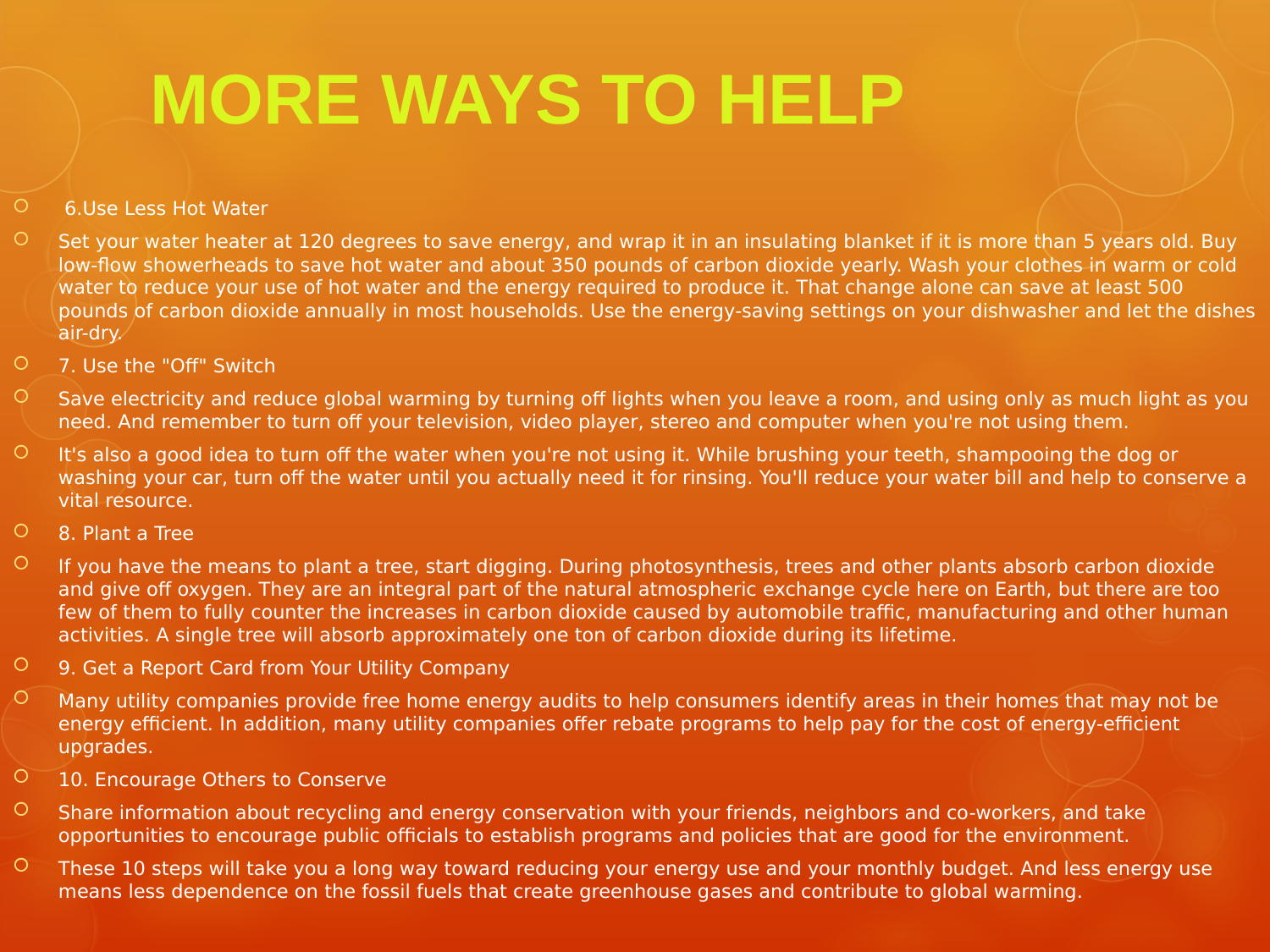

# MORE WAYS TO HELP
 6.Use Less Hot Water
Set your water heater at 120 degrees to save energy, and wrap it in an insulating blanket if it is more than 5 years old. Buy low-flow showerheads to save hot water and about 350 pounds of carbon dioxide yearly. Wash your clothes in warm or cold water to reduce your use of hot water and the energy required to produce it. That change alone can save at least 500 pounds of carbon dioxide annually in most households. Use the energy-saving settings on your dishwasher and let the dishes air-dry.
7. Use the "Off" Switch
Save electricity and reduce global warming by turning off lights when you leave a room, and using only as much light as you need. And remember to turn off your television, video player, stereo and computer when you're not using them.
It's also a good idea to turn off the water when you're not using it. While brushing your teeth, shampooing the dog or washing your car, turn off the water until you actually need it for rinsing. You'll reduce your water bill and help to conserve a vital resource.
8. Plant a Tree
If you have the means to plant a tree, start digging. During photosynthesis, trees and other plants absorb carbon dioxide and give off oxygen. They are an integral part of the natural atmospheric exchange cycle here on Earth, but there are too few of them to fully counter the increases in carbon dioxide caused by automobile traffic, manufacturing and other human activities. A single tree will absorb approximately one ton of carbon dioxide during its lifetime.
9. Get a Report Card from Your Utility Company
Many utility companies provide free home energy audits to help consumers identify areas in their homes that may not be energy efficient. In addition, many utility companies offer rebate programs to help pay for the cost of energy-efficient upgrades.
10. Encourage Others to Conserve
Share information about recycling and energy conservation with your friends, neighbors and co-workers, and take opportunities to encourage public officials to establish programs and policies that are good for the environment.
These 10 steps will take you a long way toward reducing your energy use and your monthly budget. And less energy use means less dependence on the fossil fuels that create greenhouse gases and contribute to global warming.